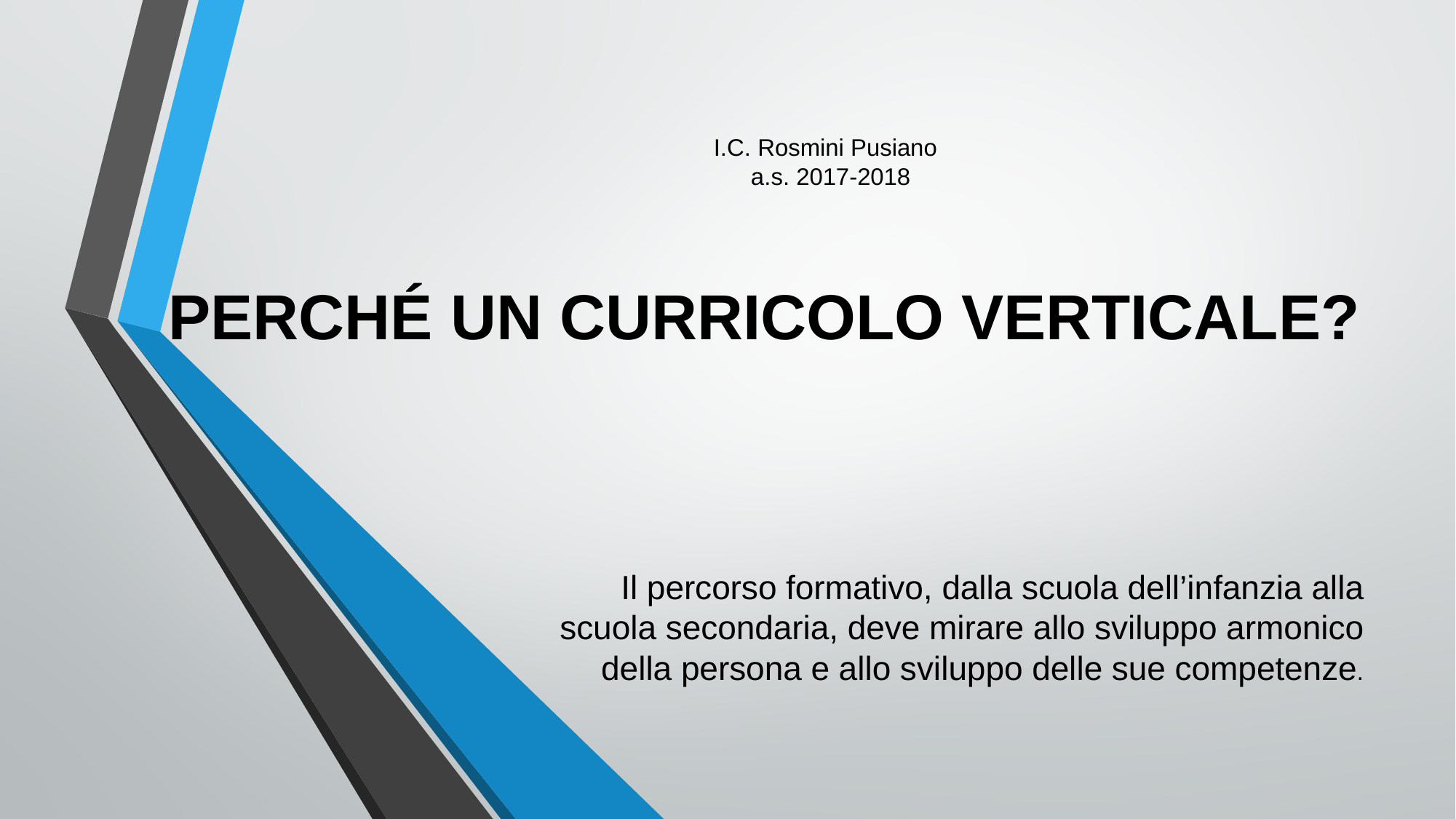

# I.C. Rosmini Pusiano a.s. 2017-2018 PERCHÉ UN CURRICOLO VERTICALE?

Il percorso formativo, dalla scuola dell’infanzia alla scuola secondaria, deve mirare allo sviluppo armonico della persona e allo sviluppo delle sue competenze.